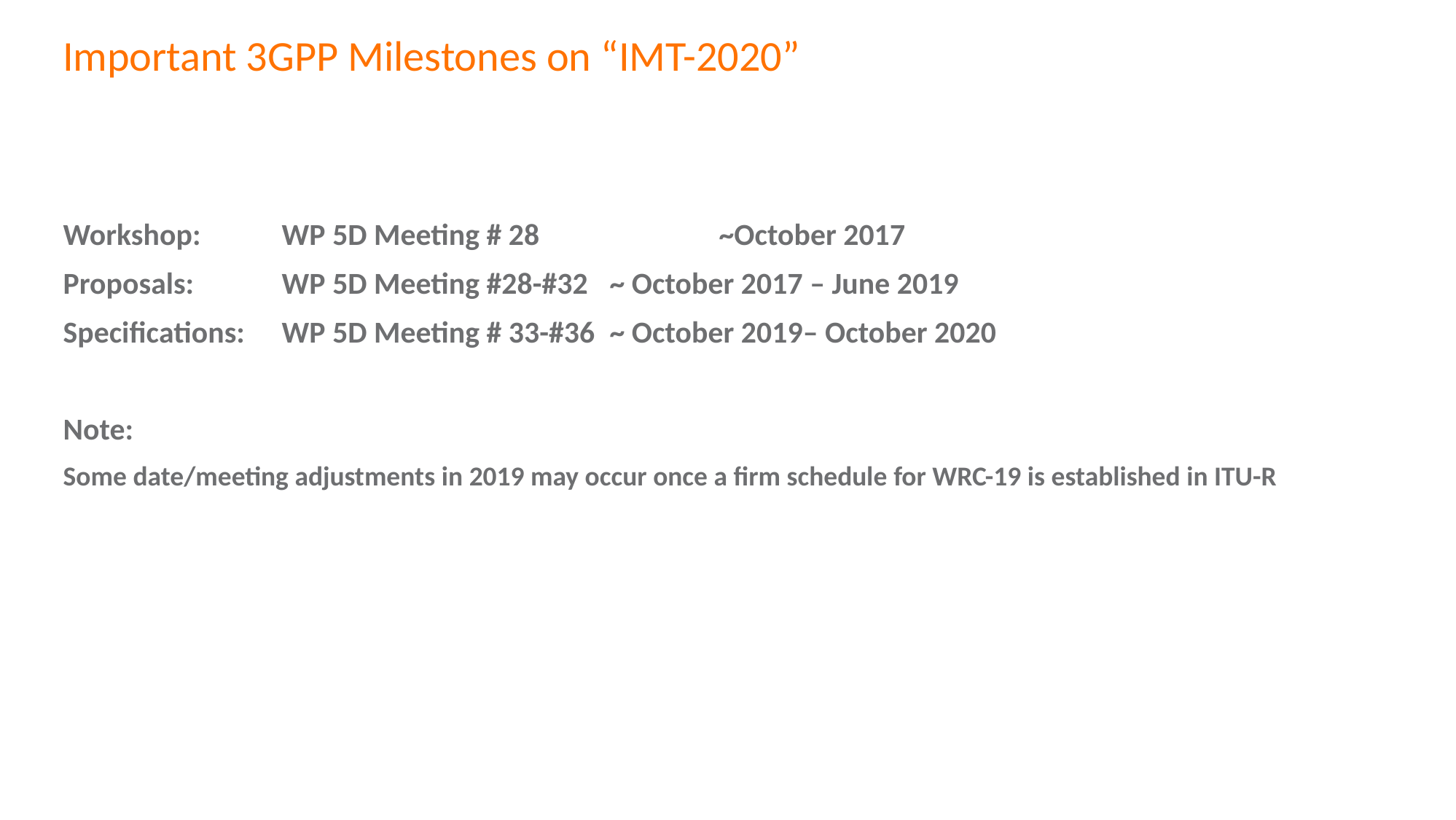

# Important 3GPP Milestones on “IMT-2020”
Workshop:   	WP 5D Meeting # 28    		~October 2017
Proposals:    	WP 5D Meeting #28-#32  	~ October 2017 – June 2019
Specifications:  	WP 5D Meeting # 33-#36	~ October 2019– October 2020

Note:
Some date/meeting adjustments in 2019 may occur once a firm schedule for WRC-19 is established in ITU-R